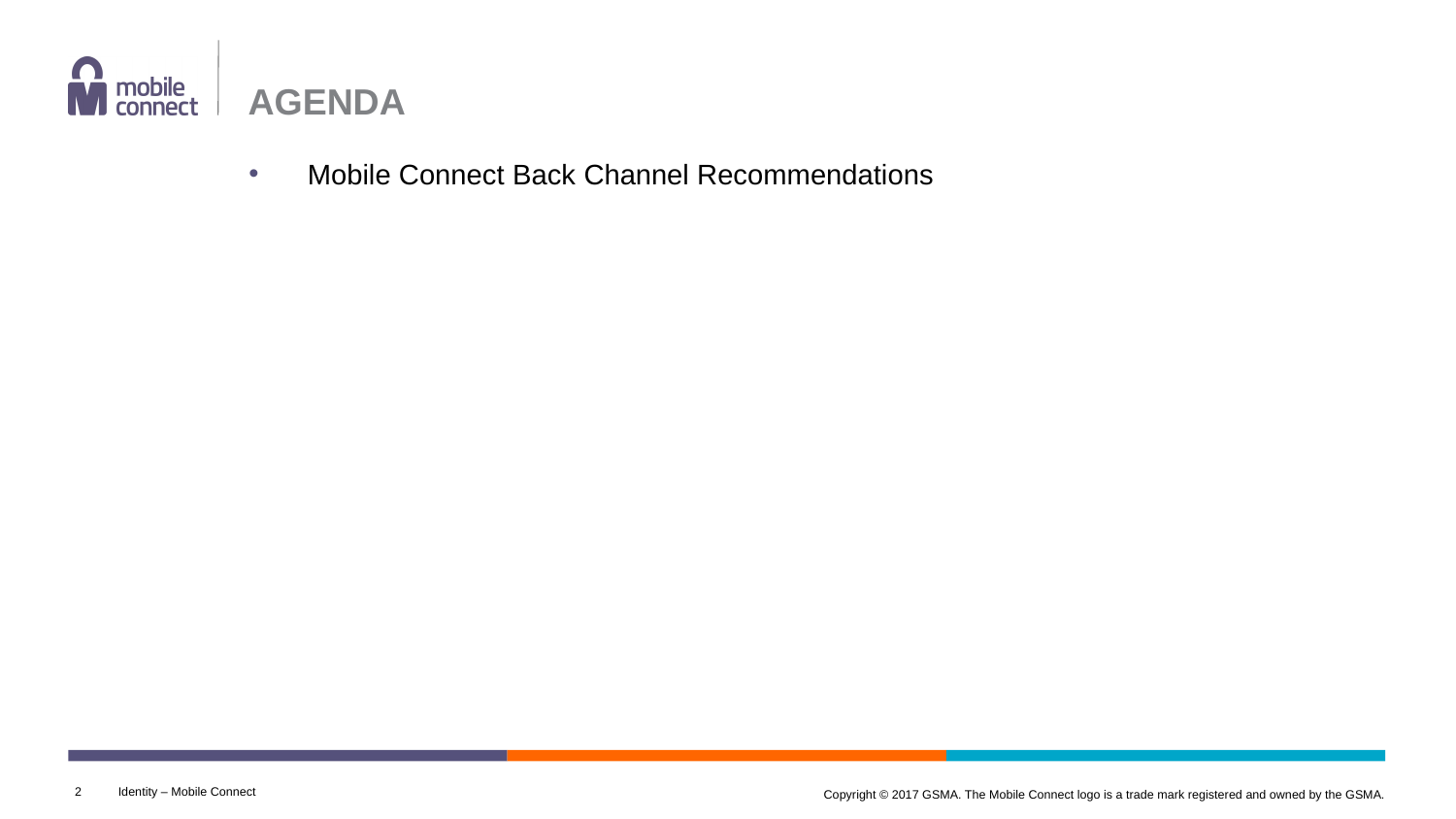

# AGENDA
Mobile Connect Back Channel Recommendations
2
Identity – Mobile Connect